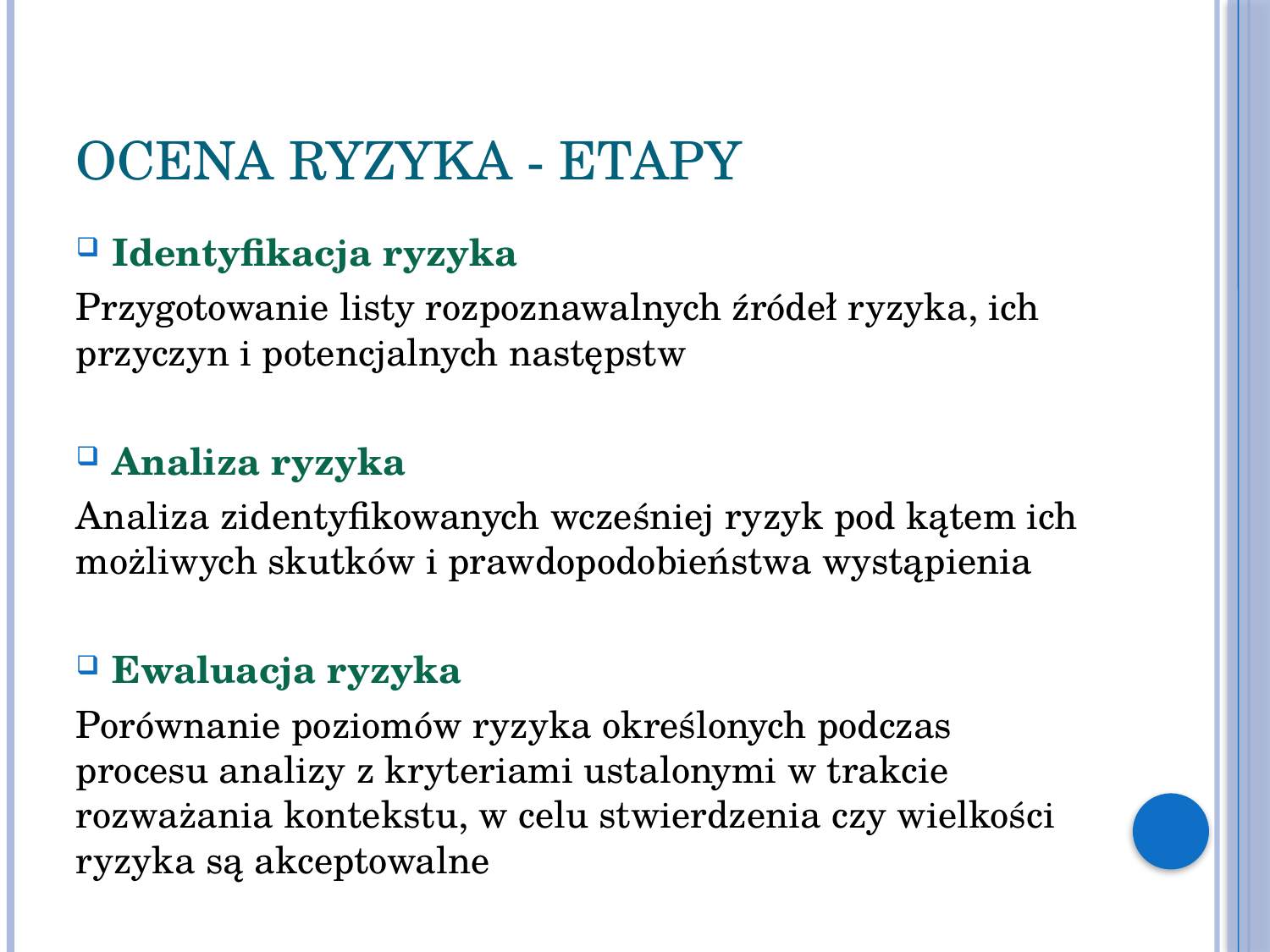

# ocena ryzyka - etapy
Identyfikacja ryzyka
Przygotowanie listy rozpoznawalnych źródeł ryzyka, ich przyczyn i potencjalnych następstw

Analiza ryzyka
Analiza zidentyfikowanych wcześniej ryzyk pod kątem ich możliwych skutków i prawdopodobieństwa wystąpienia

Ewaluacja ryzyka
Porównanie poziomów ryzyka określonych podczas procesu analizy z kryteriami ustalonymi w trakcie rozważania kontekstu, w celu stwierdzenia czy wielkości ryzyka są akceptowalne